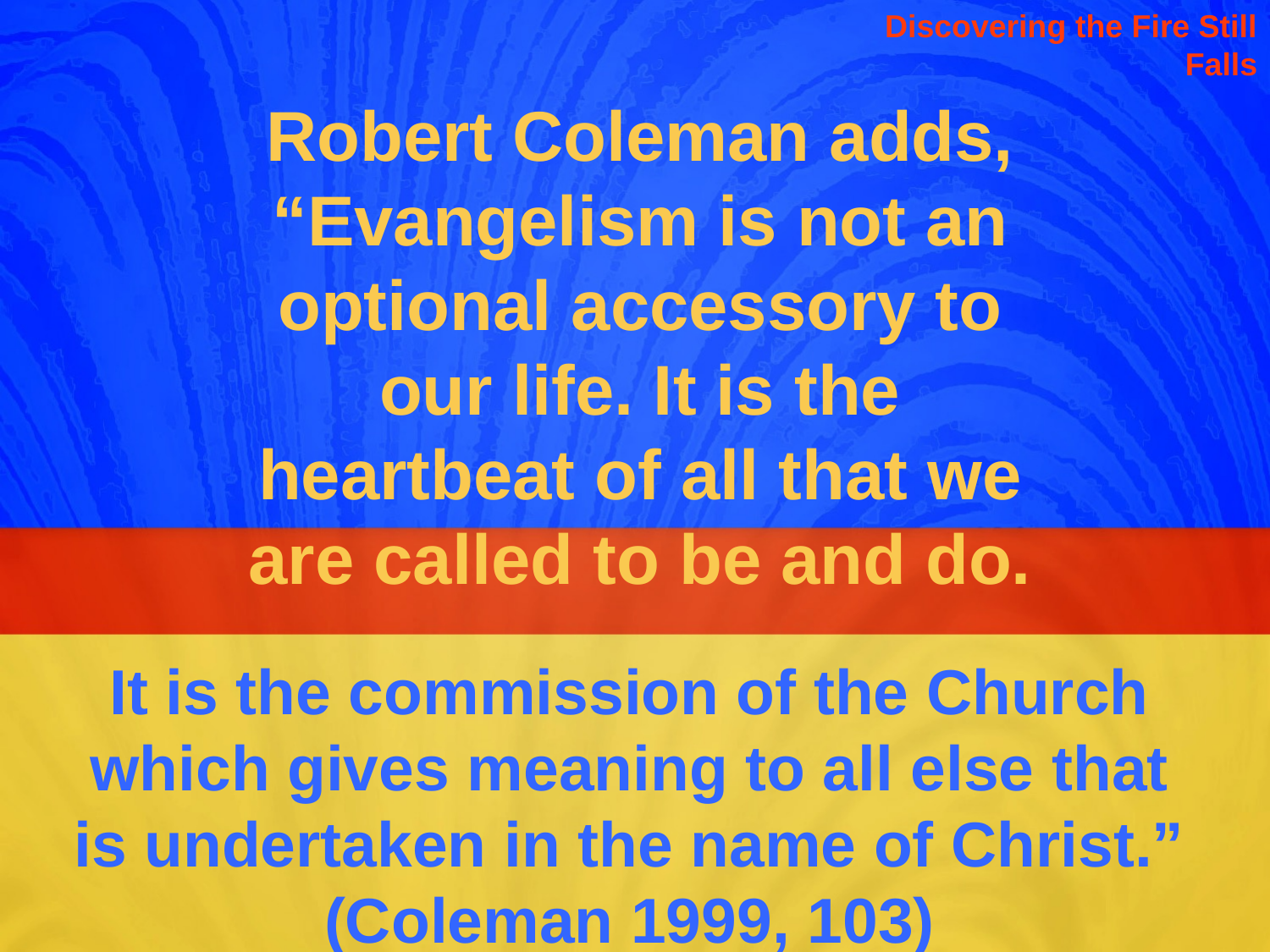

Discovering the Fire Still Falls
Robert Coleman adds, “Evangelism is not an optional accessory to our life. It is the heartbeat of all that we are called to be and do.
It is the commission of the Church which gives meaning to all else that is undertaken in the name of Christ.” (Coleman 1999, 103)